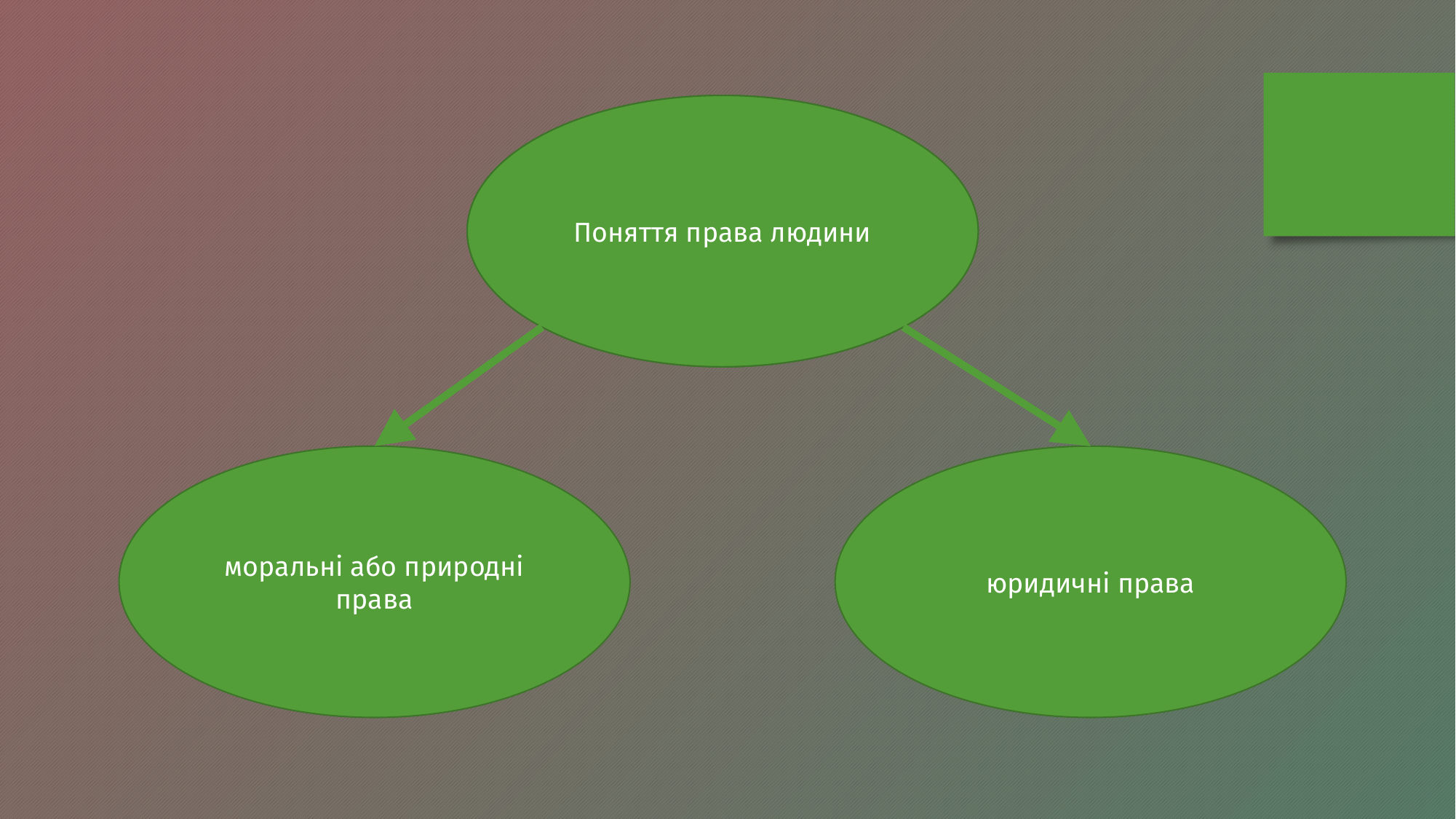

Поняття права людини

моральні або природні права
юридичні права